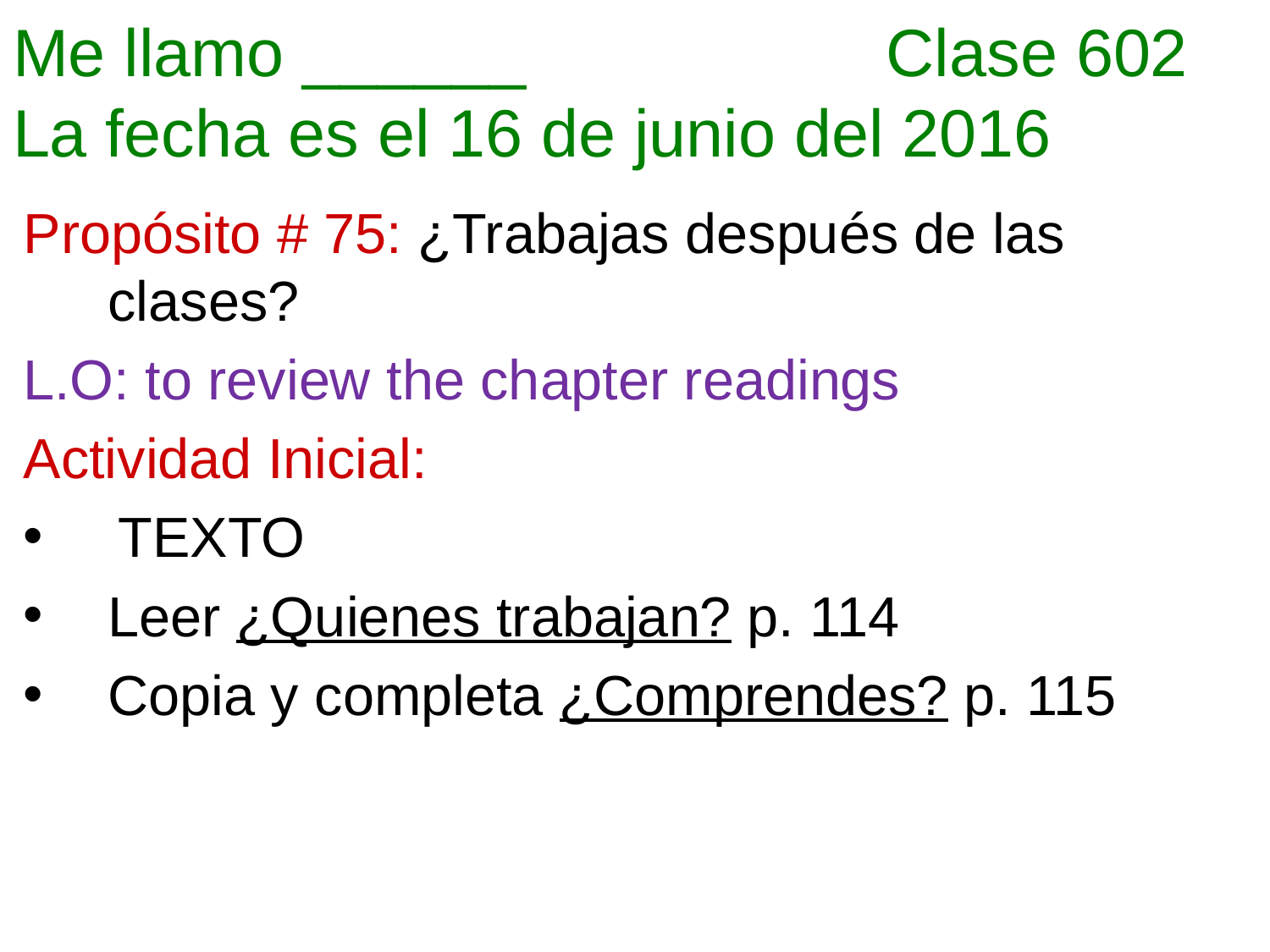

# Me llamo ______		      Clase 602 La fecha es el 16 de junio del 2016
Propósito # 75: ¿Trabajas después de las clases?
L.O: to review the chapter readings
Actividad Inicial:
   TEXTO
Leer ¿Quienes trabajan? p. 114
Copia y completa ¿Comprendes? p. 115